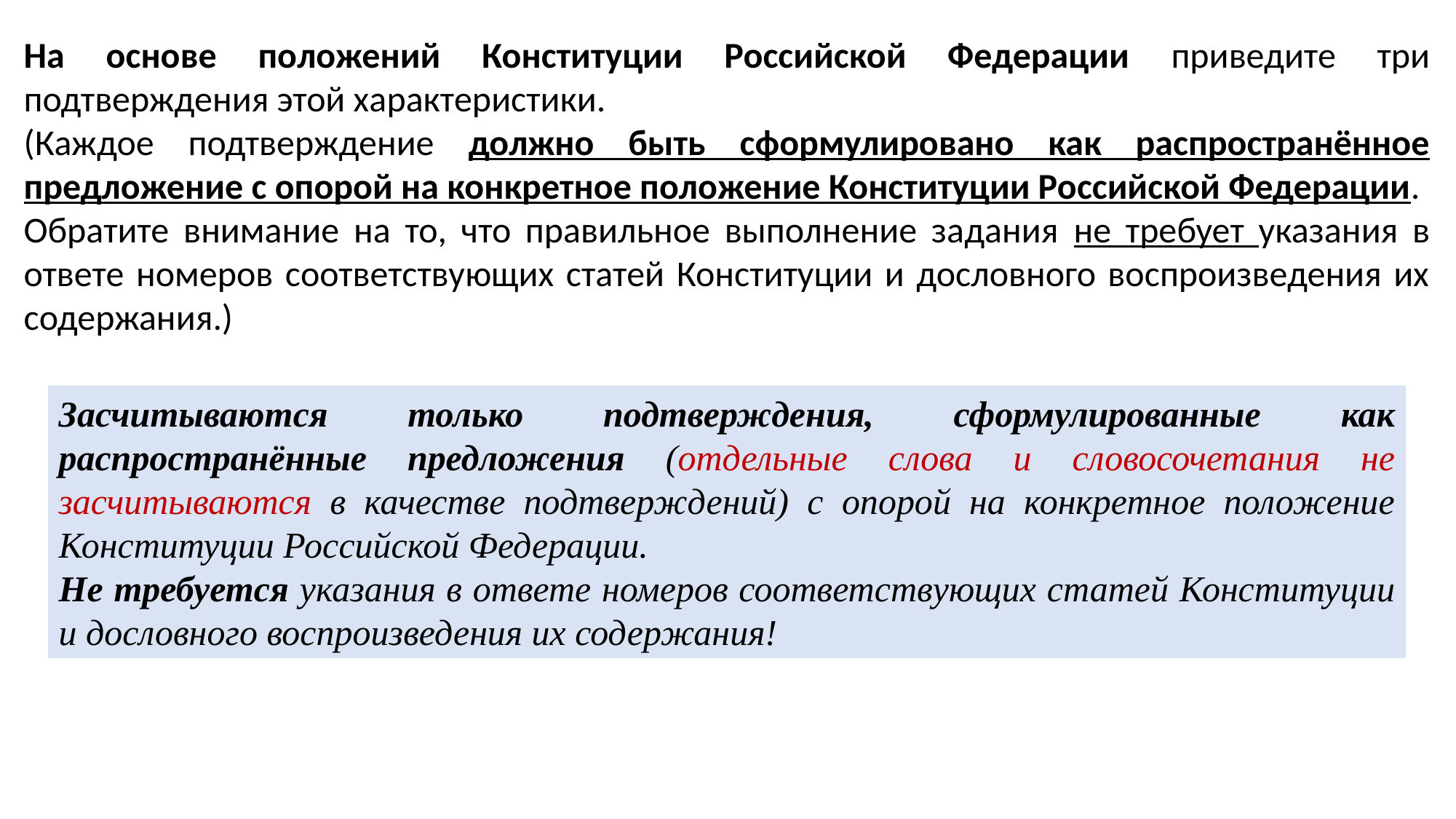

На основе положений Конституции Российской Федерации приведите три подтверждения этой характеристики.
(Каждое подтверждение должно быть сформулировано как распространённое предложение с опорой на конкретное положение Конституции Российской Федерации.
Обратите внимание на то, что правильное выполнение задания не требует указания в ответе номеров соответствующих статей Конституции и дословного воспроизведения их содержания.)
Засчитываются только подтверждения, сформулированные как распространённые предложения (отдельные слова и словосочетания не засчитываются в качестве подтверждений) с опорой на конкретное положение Конституции Российской Федерации.
Не требуется указания в ответе номеров соответствующих статей Конституции и дословного воспроизведения их содержания!